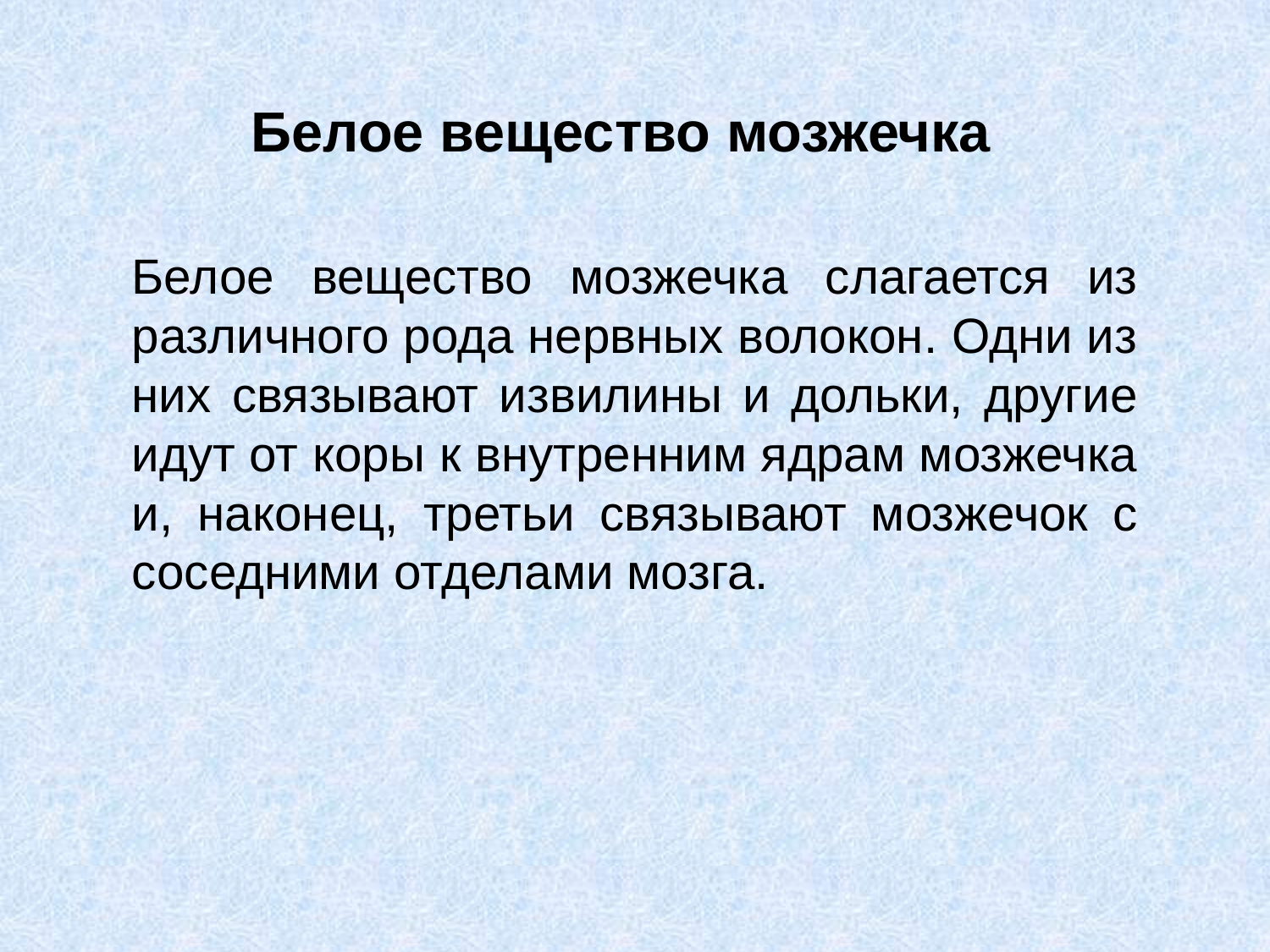

# Белое вещество мозжечка
Белое вещество мозжечка слагается из различного рода нервных волокон. Одни из них связывают извилины и дольки, другие идут от коры к внутренним ядрам мозжечка и, наконец, третьи связывают мозжечок с соседними отделами мозга.